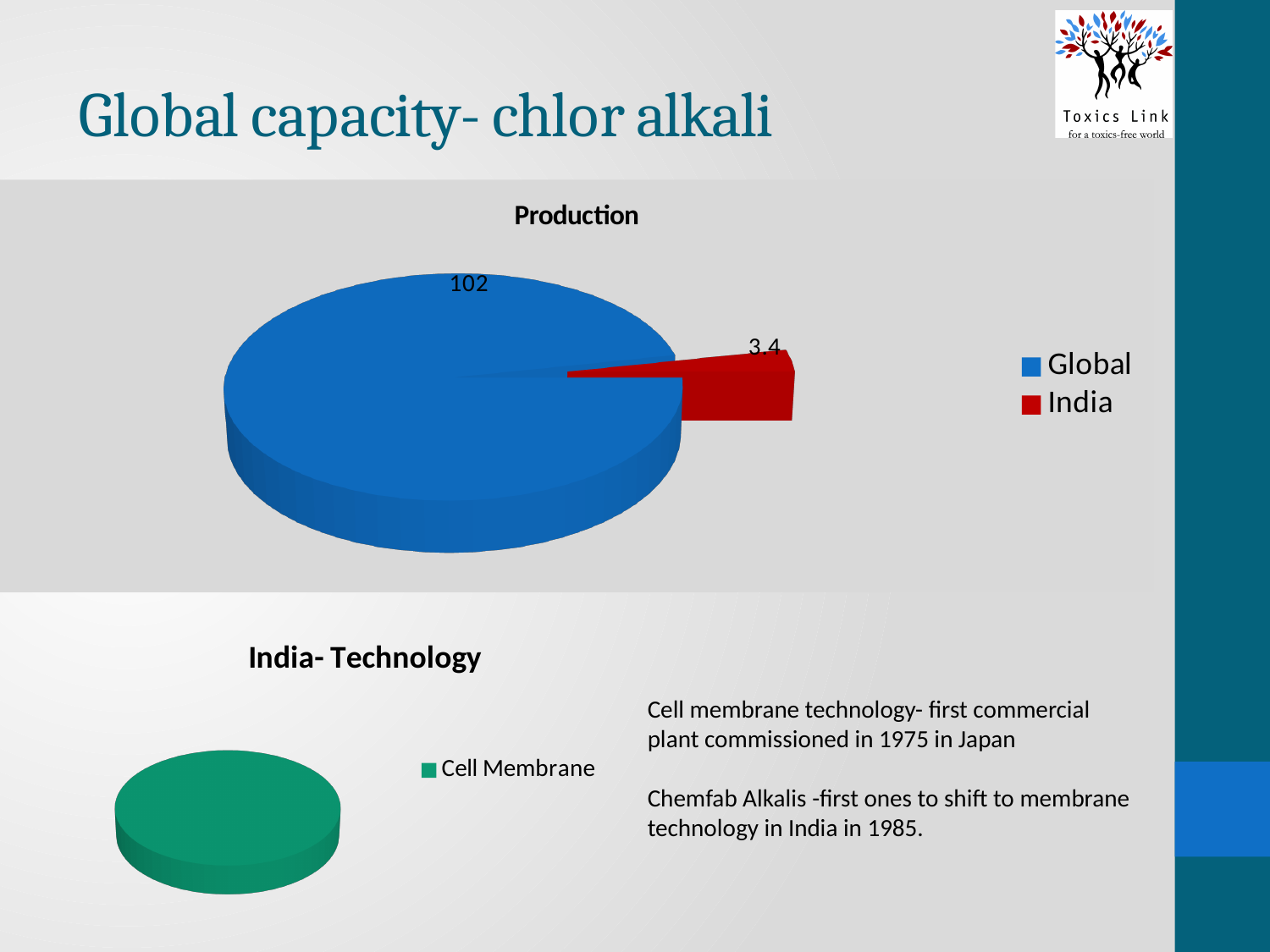

# Global capacity- chlor alkali

[unsupported chart]

[unsupported chart]

Cell membrane technology- first commercial plant commissioned in 1975 in Japan

Chemfab Alkalis -first ones to shift to membrane technology in India in 1985.